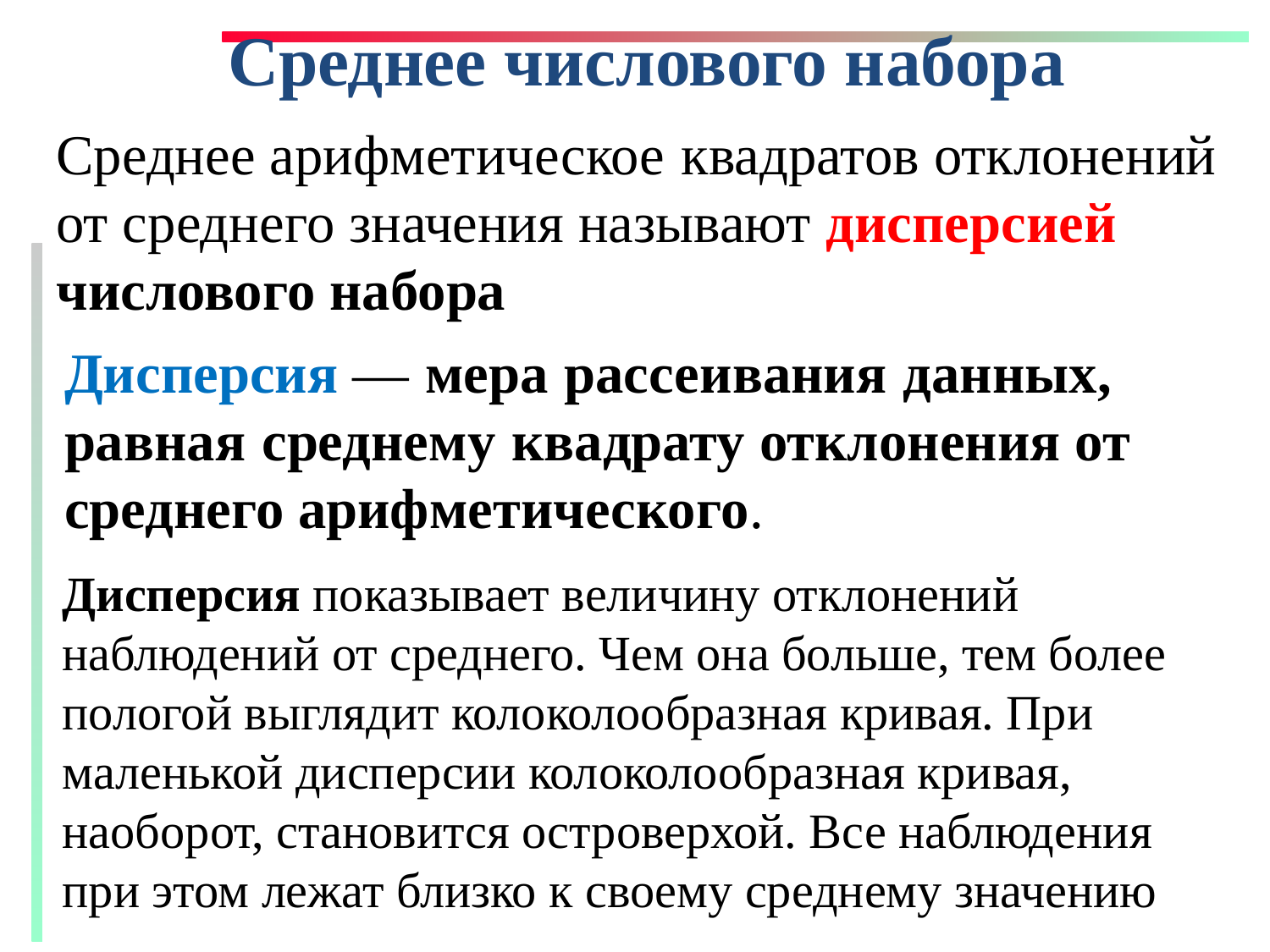

# Среднее числового набора
Среднее арифметическое квадратов отклонений от среднего значения называют дисперсией числового набора
Дисперсия — мера рассеивания данных, равная среднему квадрату отклонения от среднего арифметического.
Дисперсия показывает величину отклонений наблюдений от среднего. Чем она больше, тем более пологой выглядит колоколообразная кривая. При маленькой дисперсии колоколообразная кривая, наоборот, становится островерхой. Все наблюдения при этом лежат близко к своему среднему значению